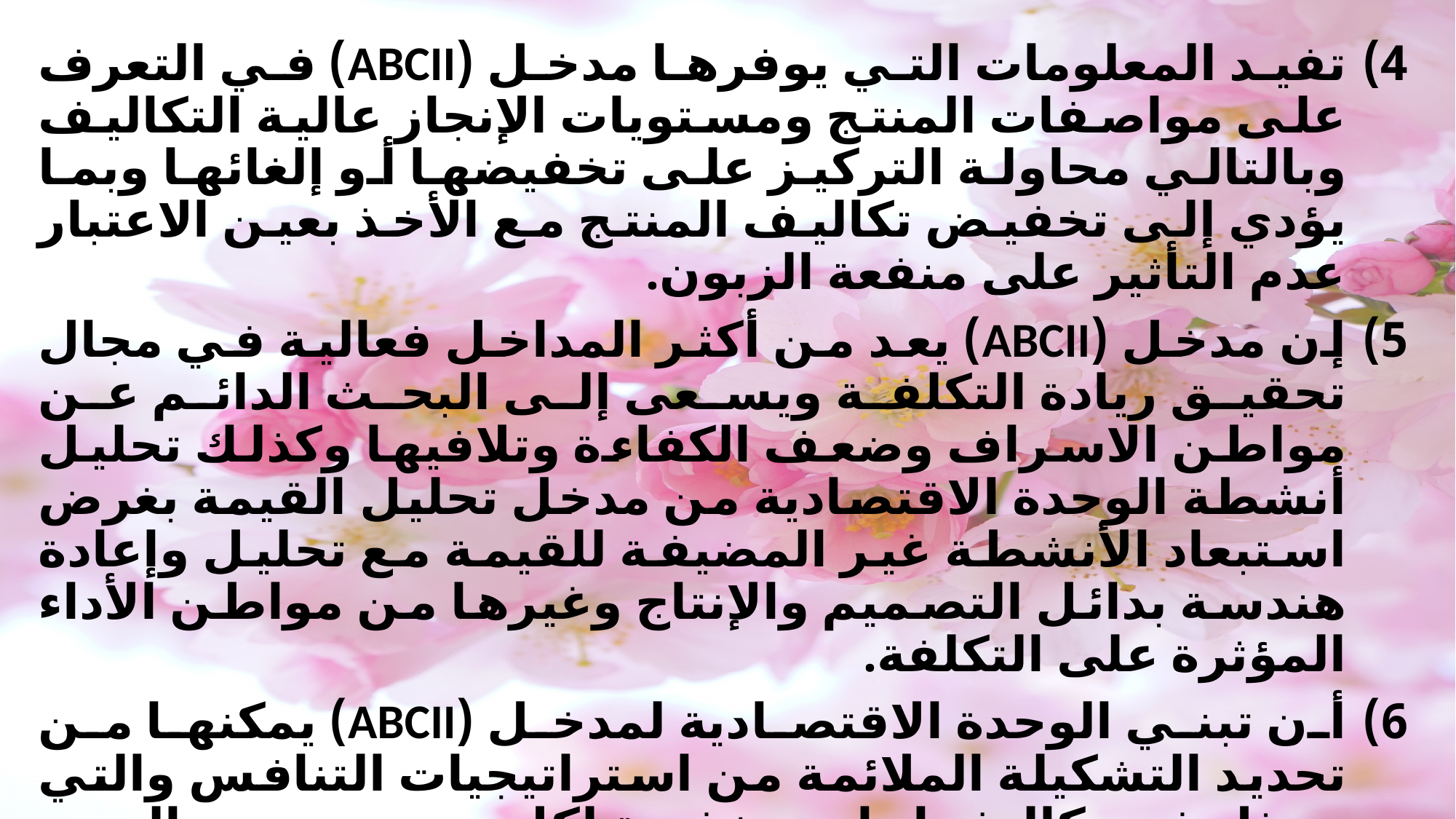

تفيد المعلومات التي يوفرها مدخل (ABCII) في التعرف على مواصفات المنتج ومستويات الإنجاز عالية التكاليف وبالتالي محاولة التركيز على تخفيضها أو إلغائها وبما يؤدي إلى تخفيض تكاليف المنتج مع الأخذ بعين الاعتبار عدم التأثير على منفعة الزبون.
إن مدخل (ABCII) يعد من أكثر المداخل فعالية في مجال تحقيق ريادة التكلفة ويسعى إلى البحث الدائم عن مواطن الاسراف وضعف الكفاءة وتلافيها وكذلك تحليل أنشطة الوحدة الاقتصادية من مدخل تحليل القيمة بغرض استبعاد الأنشطة غير المضيفة للقيمة مع تحليل وإعادة هندسة بدائل التصميم والإنتاج وغيرها من مواطن الأداء المؤثرة على التكلفة.
أن تبني الوحدة الاقتصادية لمدخل (ABCII) يمكنها من تحديد التشكيلة الملائمة من استراتيجيات التنافس والتي تتمثل في تكاليف إنتاج منخفضة لكل منتج مع تمتع المنتج بجودة عالية والاستجابة السريعة لأذواق وحاجات الزبائن.
#